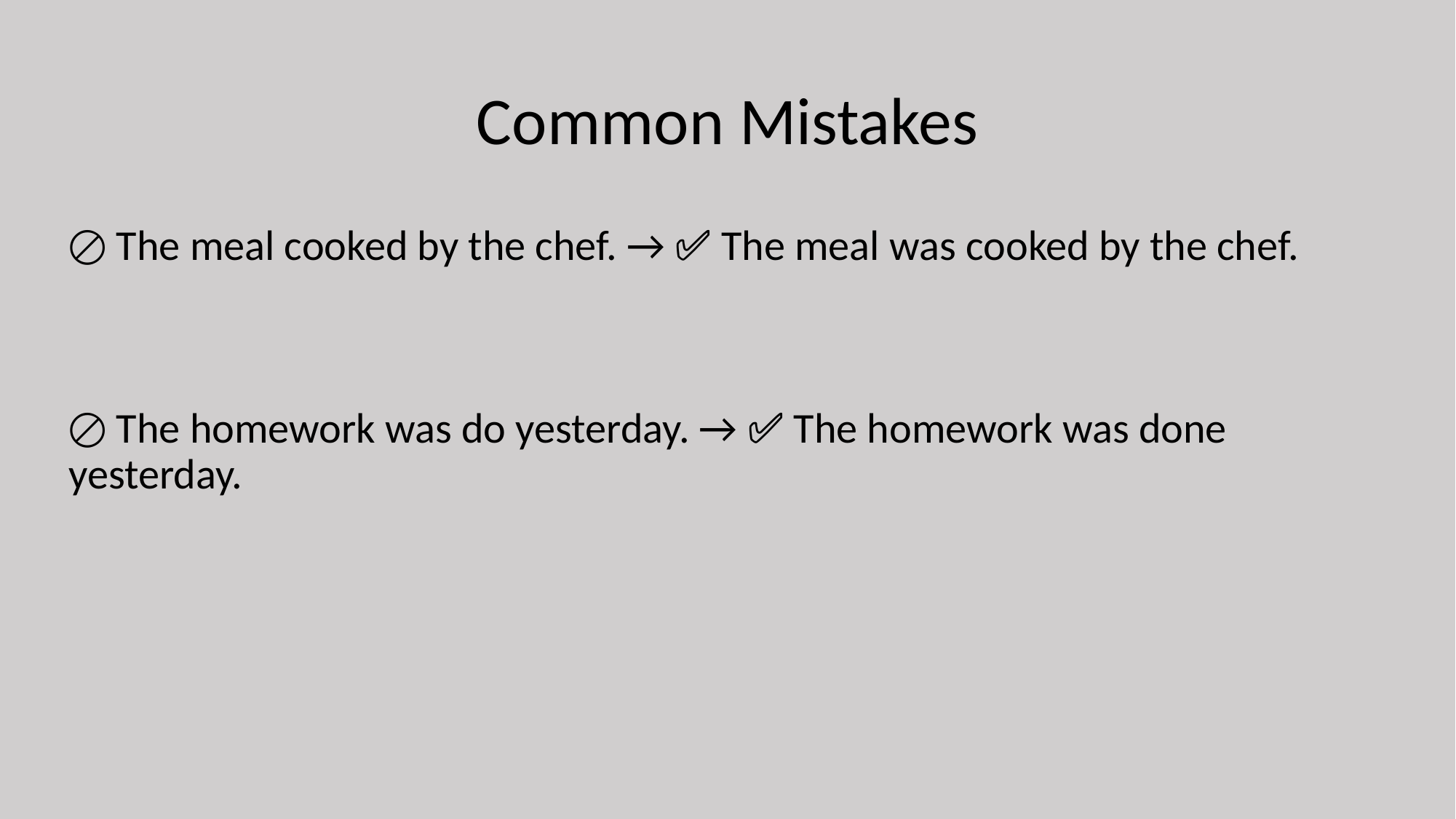

# Common Mistakes
🚫 The meal cooked by the chef. → ✅ The meal was cooked by the chef.

🚫 The homework was do yesterday. → ✅ The homework was done yesterday.